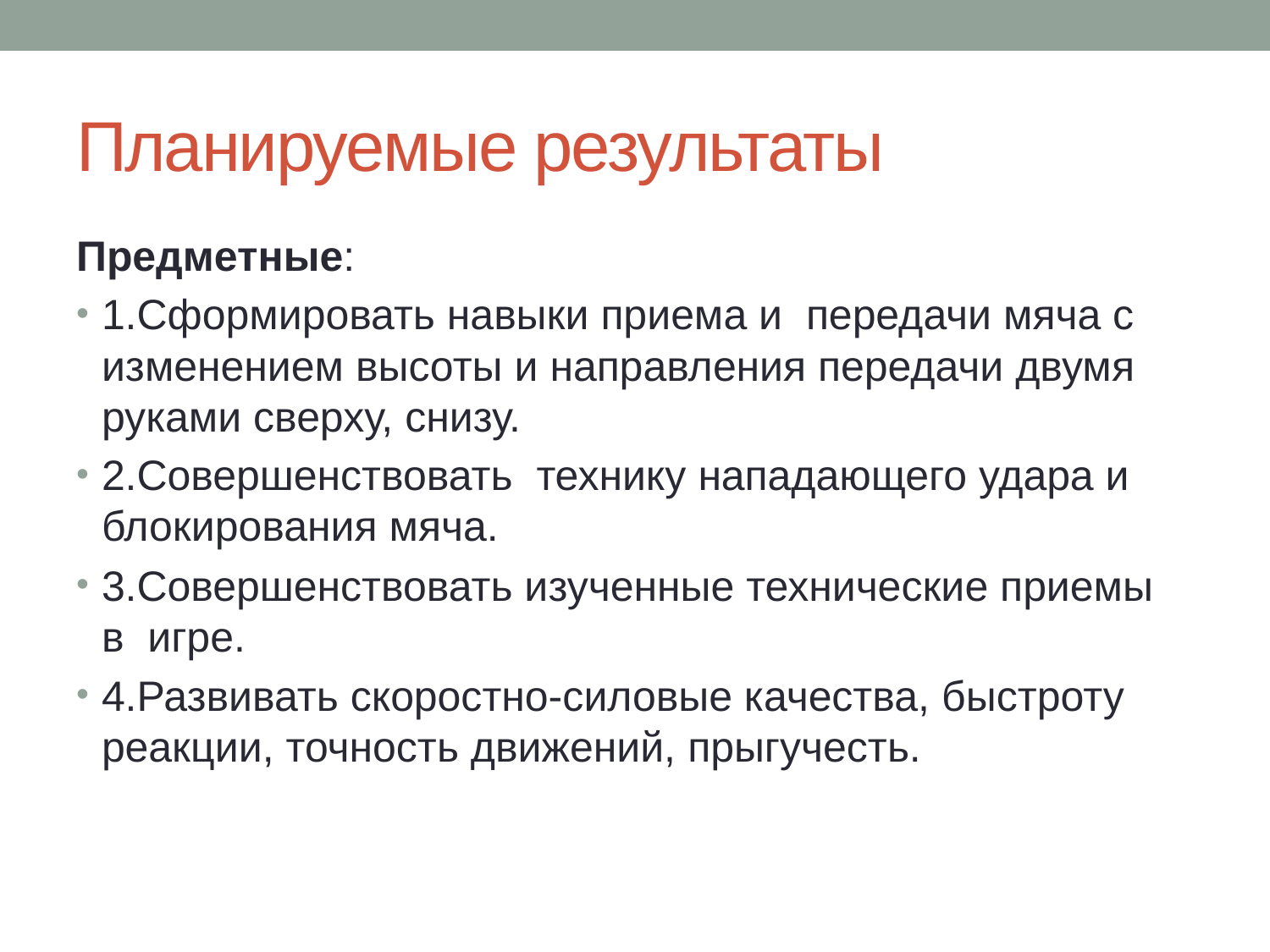

# Планируемые результаты
Предметные:
1.Сформировать навыки приема и  передачи мяча с изменением высоты и направления передачи двумя руками сверху, снизу.
2.Совершенствовать  технику нападающего удара и блокирования мяча.
3.Совершенствовать изученные технические приемы  в  игре.
4.Развивать скоростно-силовые качества, быстроту реакции, точность движений, прыгучесть.